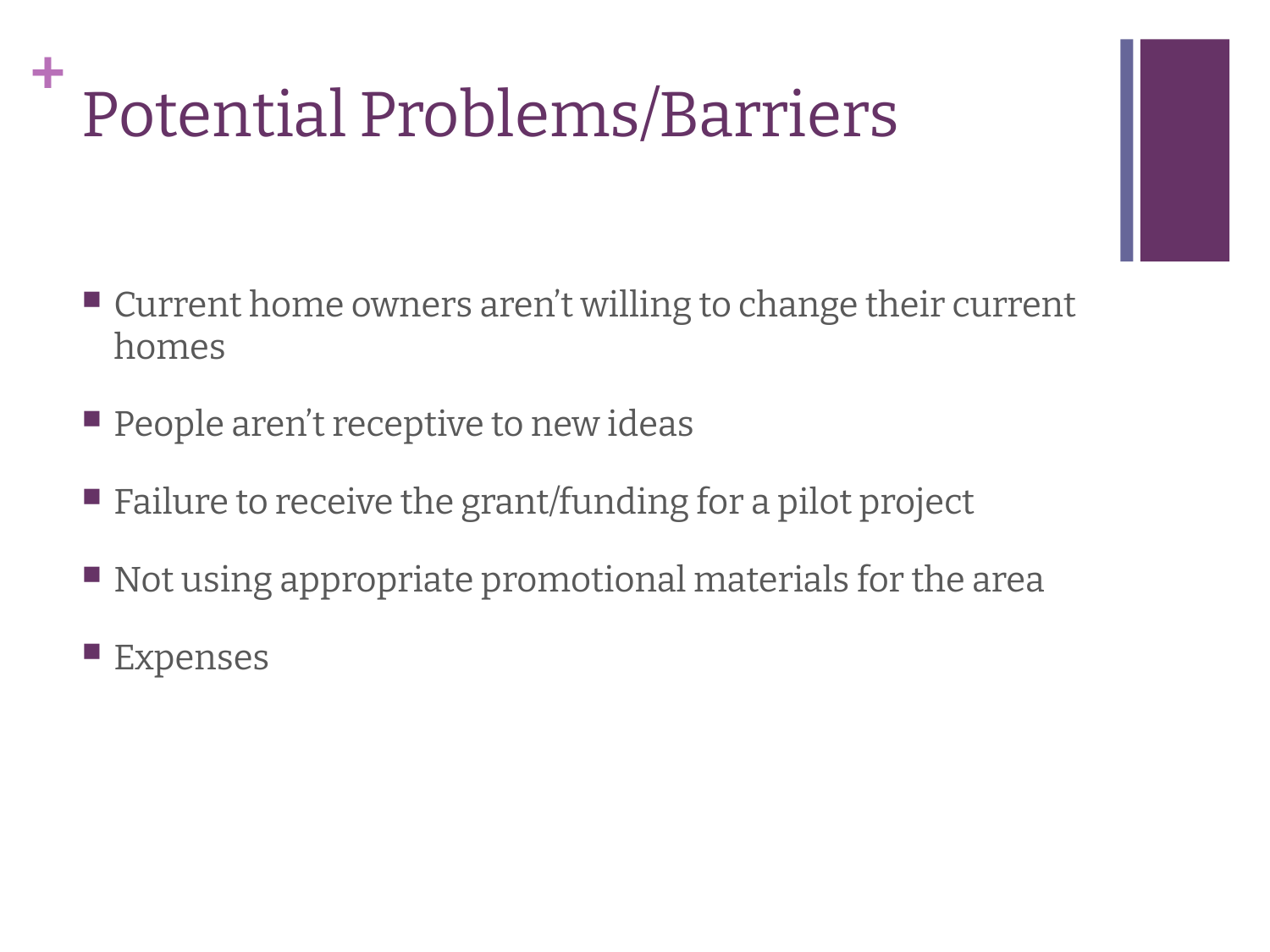

# Potential Problems/Barriers
Current home owners aren’t willing to change their current homes
People aren’t receptive to new ideas
Failure to receive the grant/funding for a pilot project
Not using appropriate promotional materials for the area
Expenses